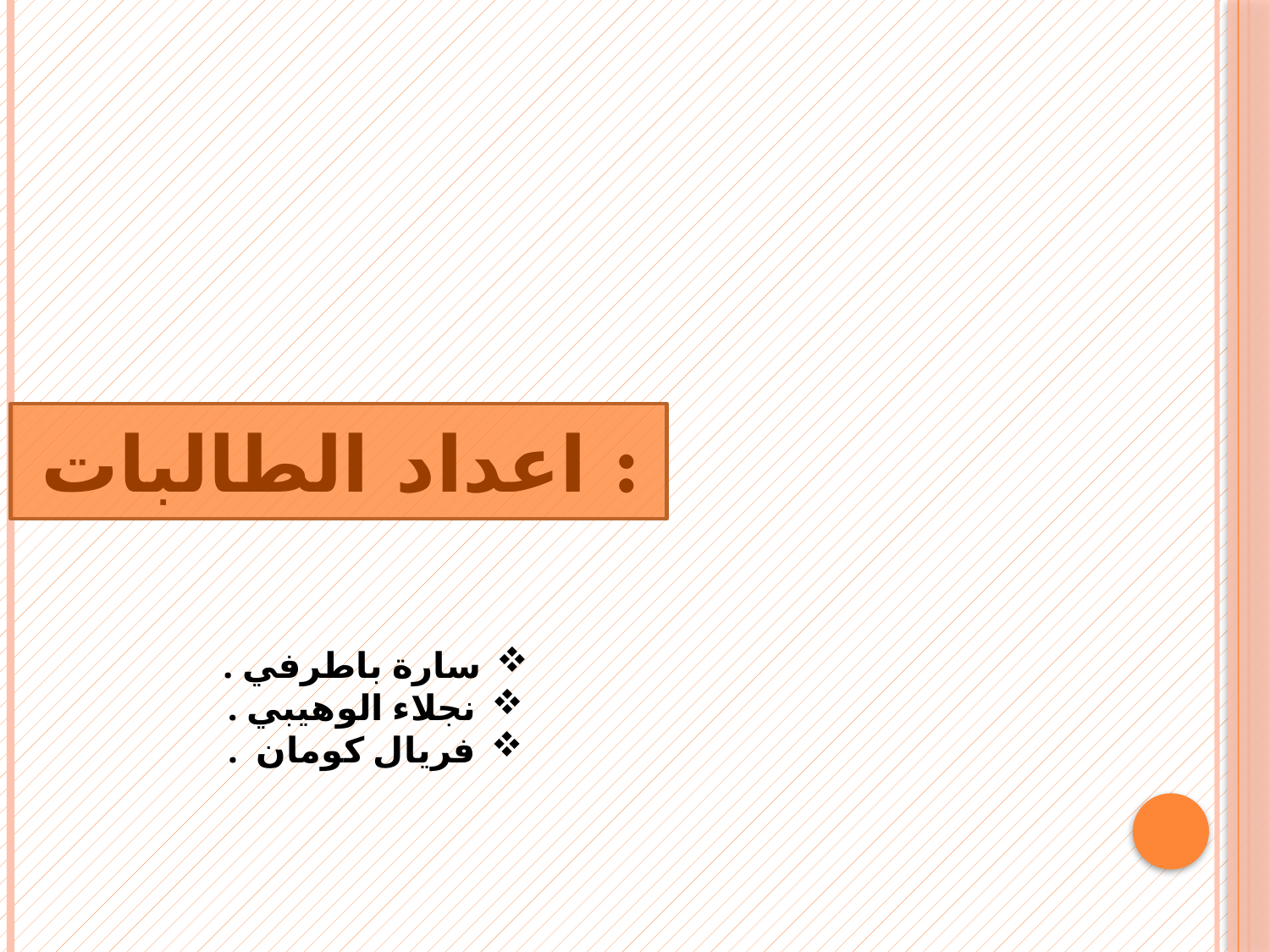

اعداد الطالبات :
سارة باطرفي .
نجلاء الوهيبي .
فريال كومان  .